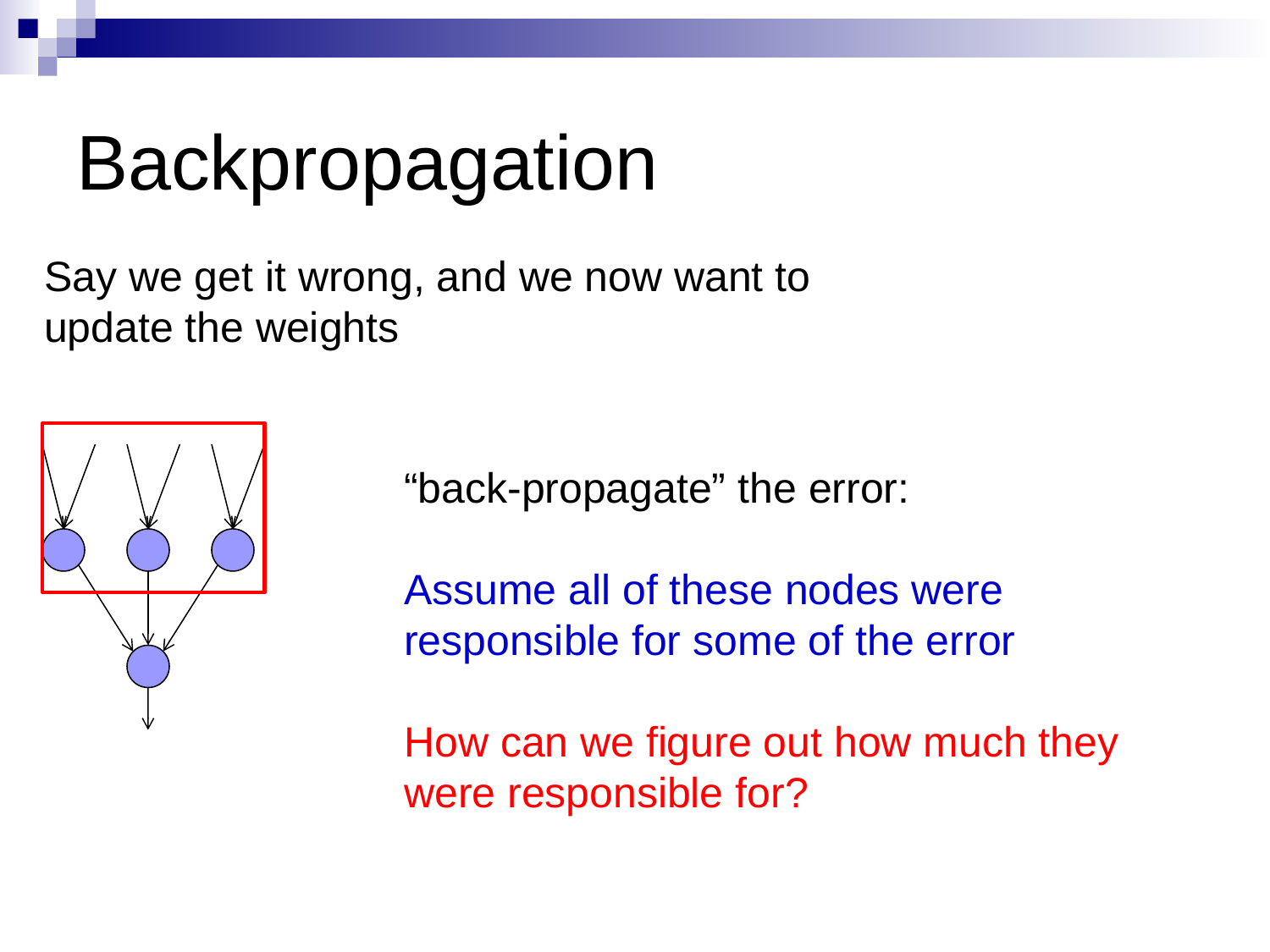

# Backpropagation
Say we get it wrong, and we now want to update the weights

“back-propagate” the error:

Assume all of these nodes were responsible for some of the error

How can we figure out how much they were responsible for?